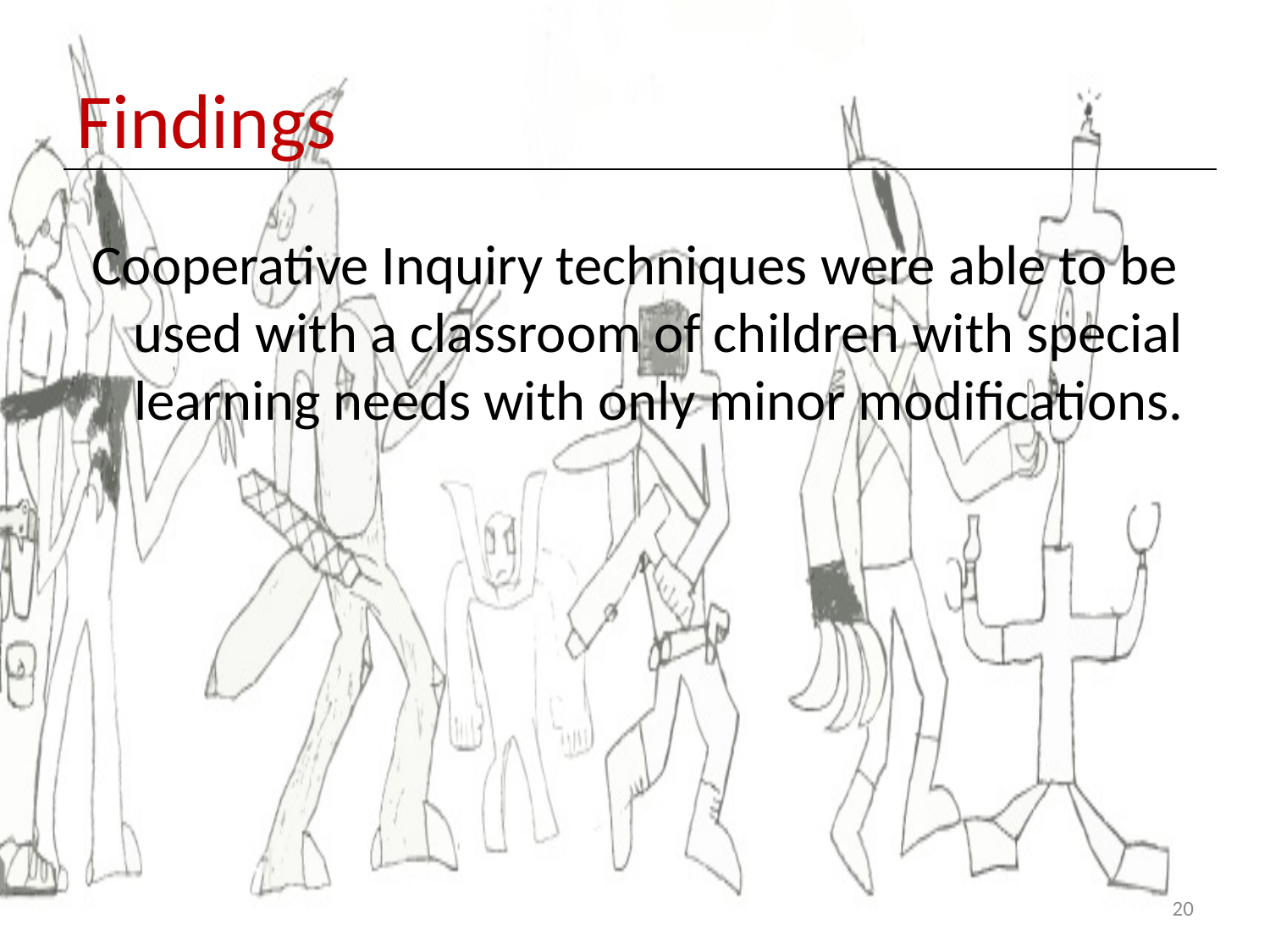

# Findings
Cooperative Inquiry techniques were able to be used with a classroom of children with special learning needs with only minor modifications.
20